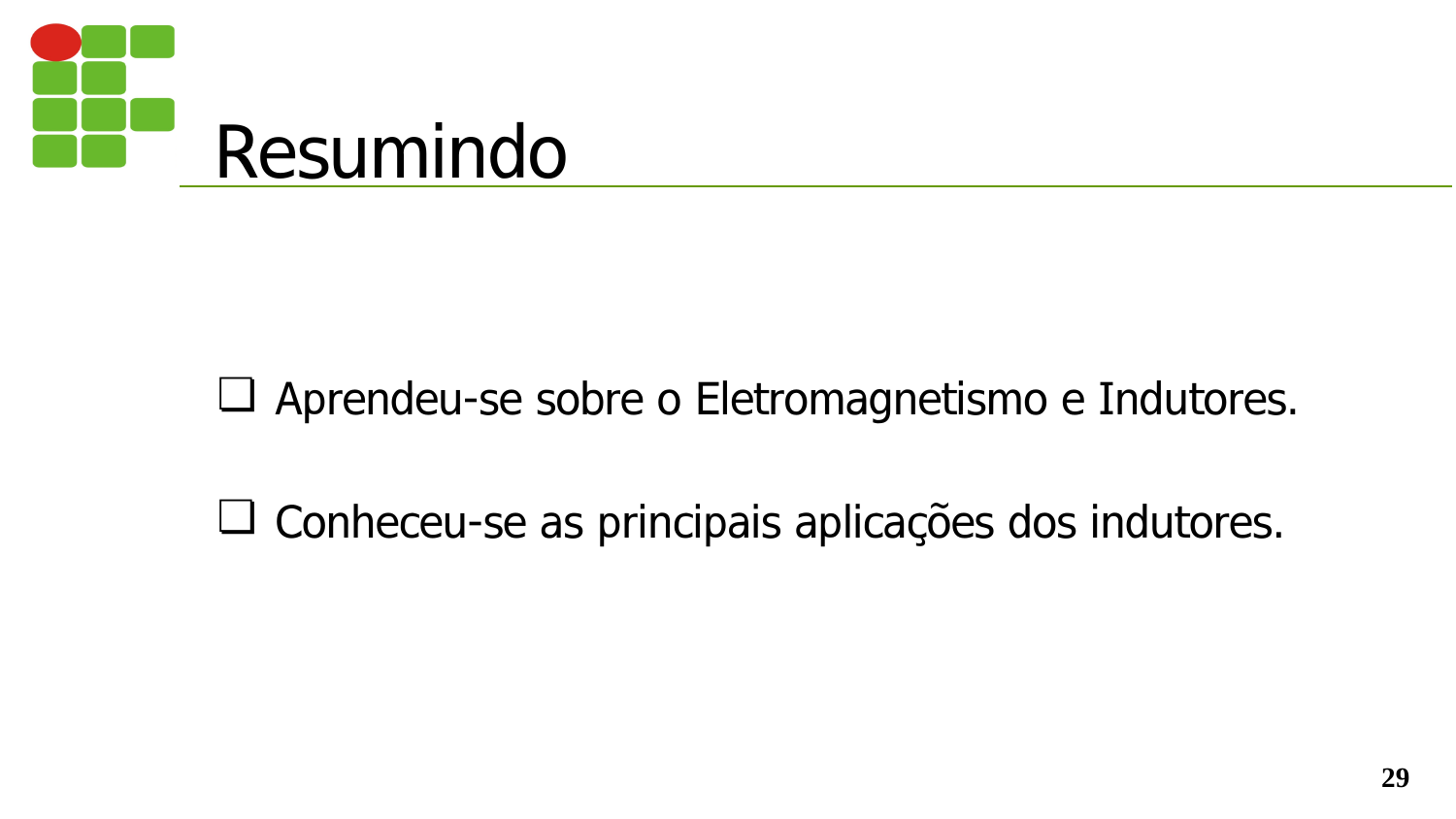

# Resumindo

Aprendeu-se sobre o Eletromagnetismo e Indutores.

Conheceu-se as principais aplicações dos indutores.

29